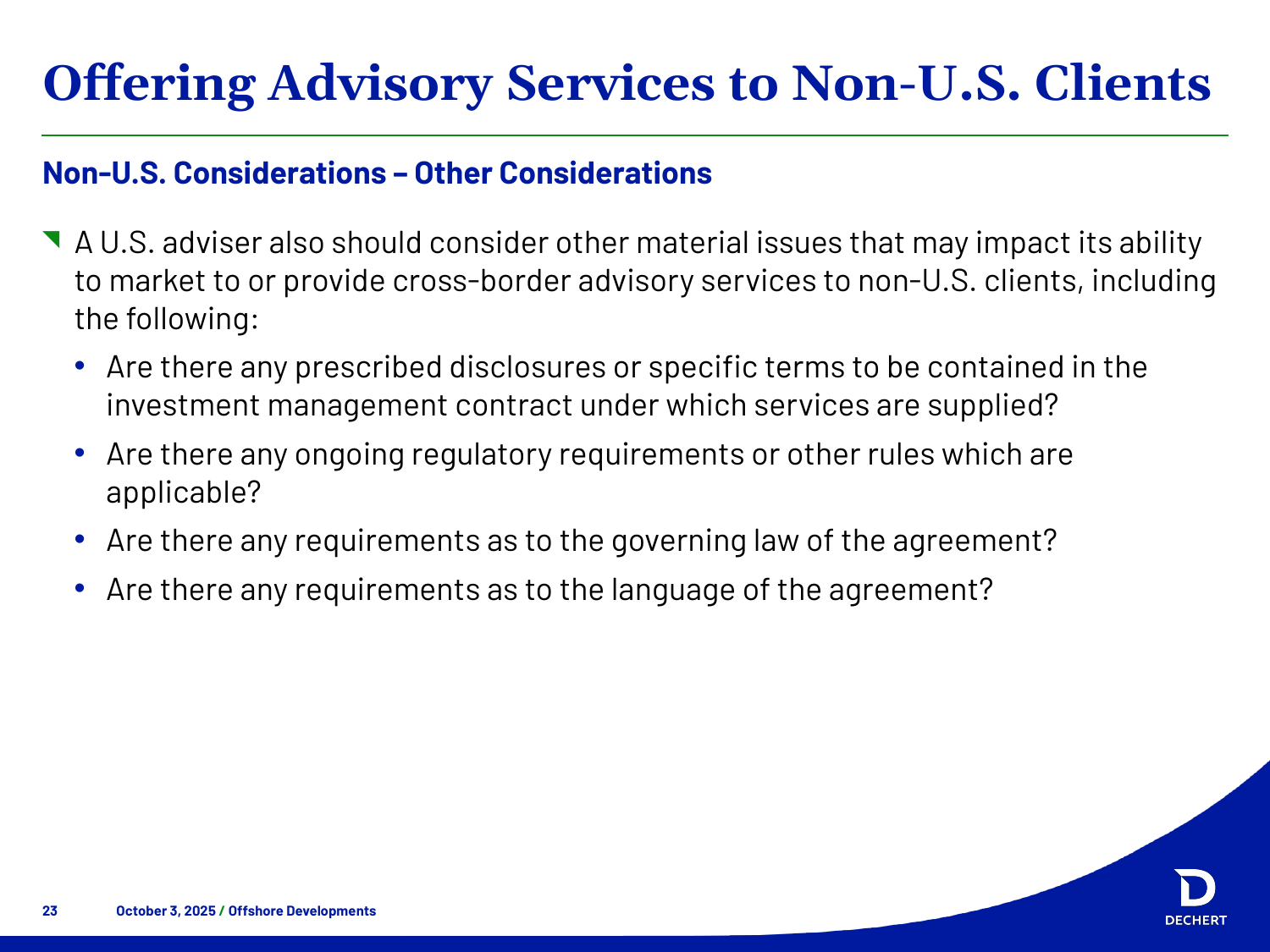

# Offering Advisory Services to Non-U.S. Clients
Non-U.S. Considerations – Other Considerations
A U.S. adviser also should consider other material issues that may impact its ability to market to or provide cross-border advisory services to non-U.S. clients, including the following:
Are there any prescribed disclosures or specific terms to be contained in the investment management contract under which services are supplied?
Are there any ongoing regulatory requirements or other rules which are applicable?
Are there any requirements as to the governing law of the agreement?
Are there any requirements as to the language of the agreement?
23
23
October 3, 2025 / Offshore Developments